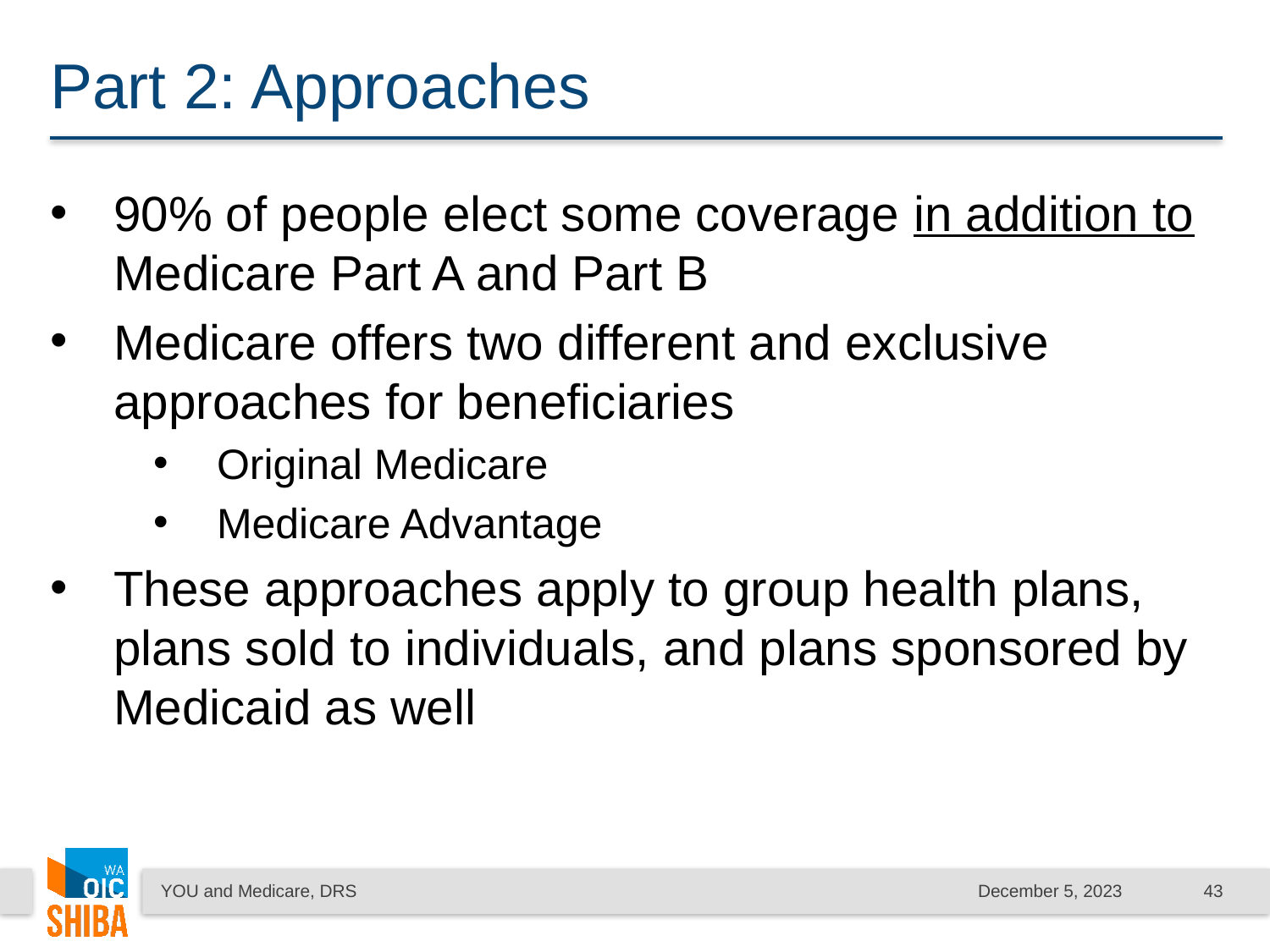

# Part 2: Approaches
90% of people elect some coverage in addition to Medicare Part A and Part B
Medicare offers two different and exclusive approaches for beneficiaries
Original Medicare
Medicare Advantage
These approaches apply to group health plans, plans sold to individuals, and plans sponsored by Medicaid as well
YOU and Medicare, DRS
December 5, 2023
43